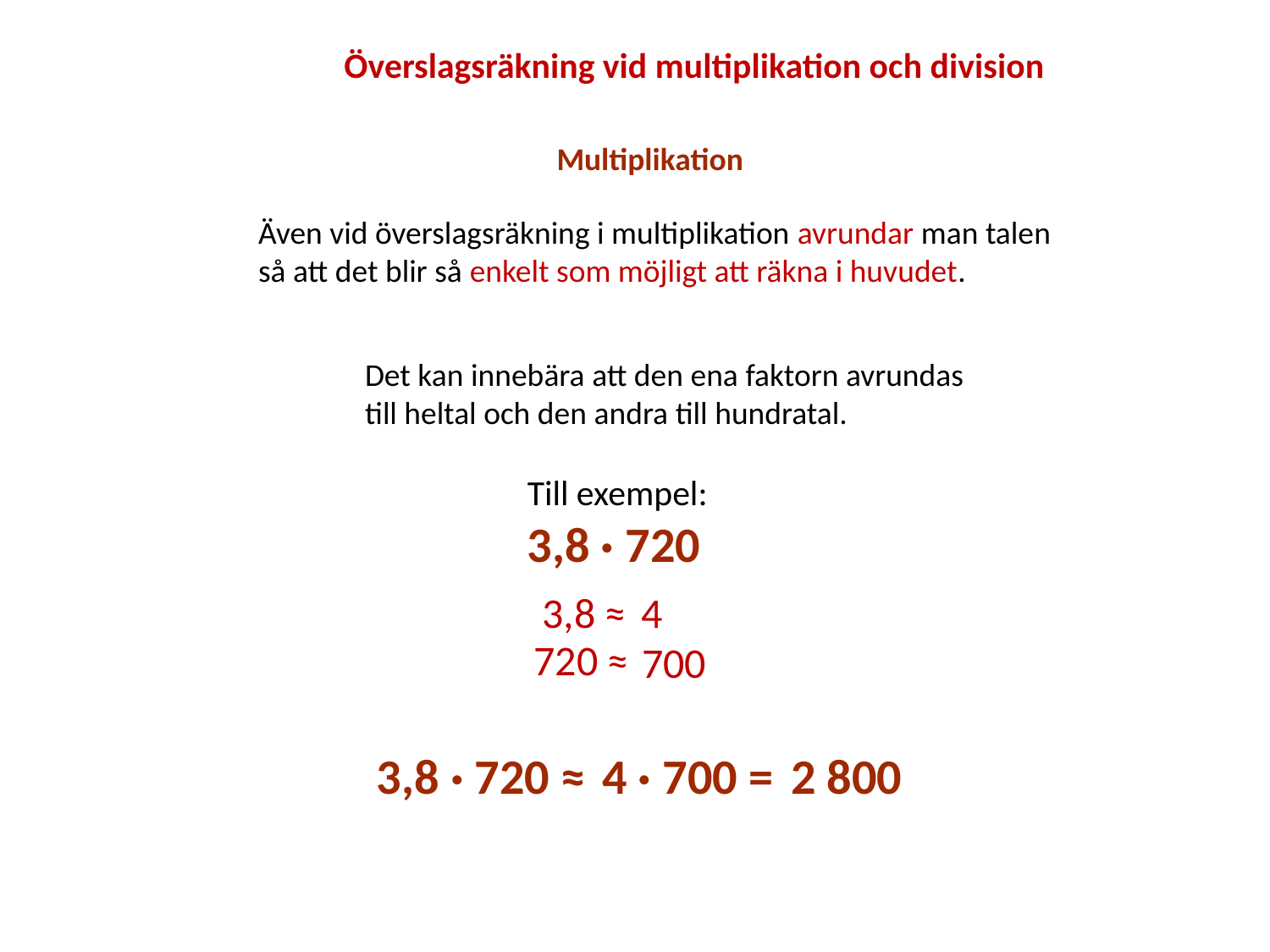

Överslagsräkning vid multiplikation och division
Multiplikation
Även vid överslagsräkning i multiplikation avrundar man talen så att det blir så enkelt som möjligt att räkna i huvudet.
Det kan innebära att den ena faktorn avrundas till heltal och den andra till hundratal.
Till exempel:
3,8 · 720
3,8 ≈
 4
720 ≈
 700
3,8 · 720 ≈
4 · 700 =
2 800